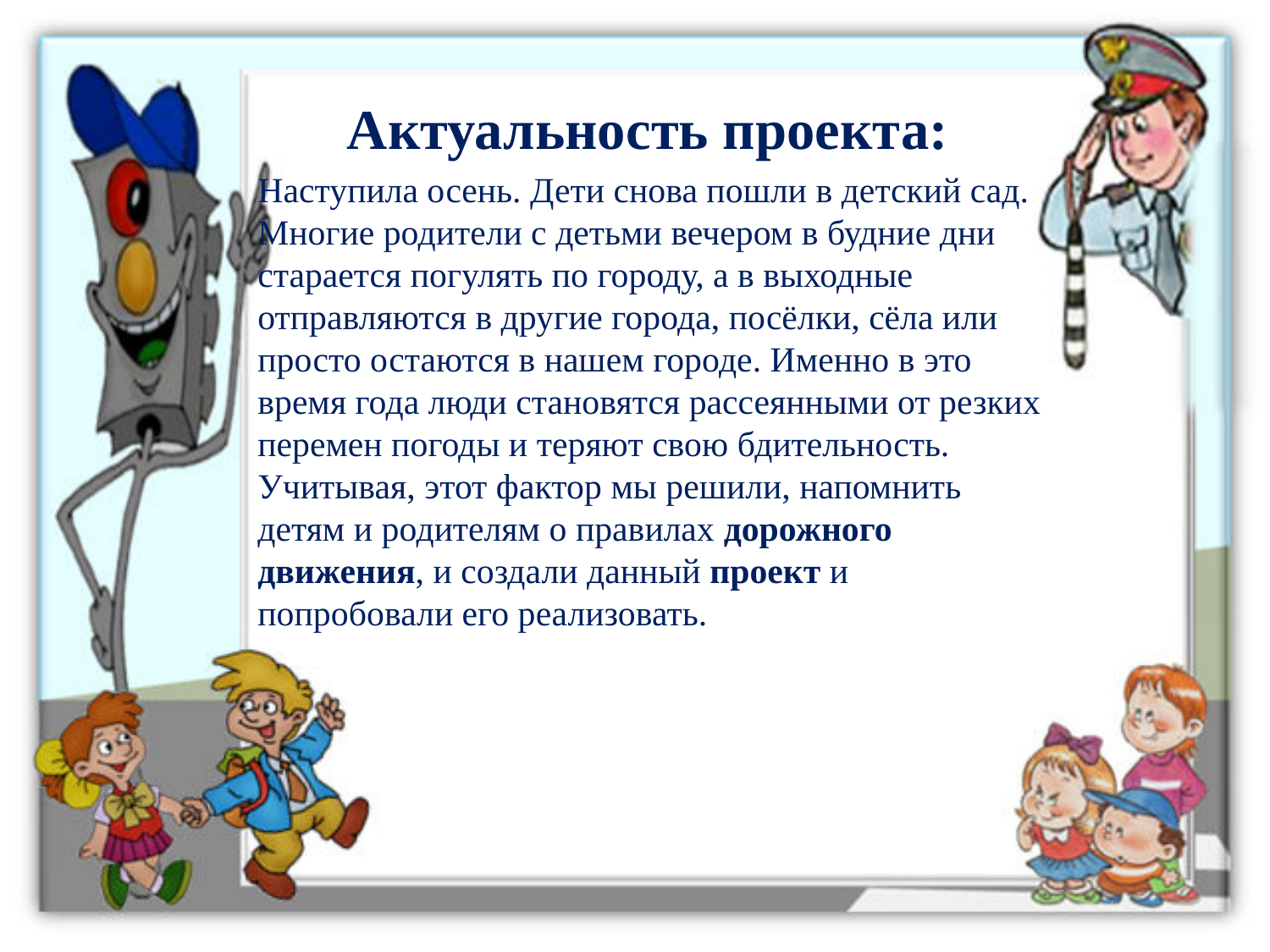

Актуальность проекта:
Наступила осень. Дети снова пошли в детский сад. Многие родители с детьми вечером в будние дни старается погулять по городу, а в выходные отправляются в другие города, посёлки, сёла или просто остаются в нашем городе. Именно в это время года люди становятся рассеянными от резких перемен погоды и теряют свою бдительность. Учитывая, этот фактор мы решили, напомнить детям и родителям о правилах дорожного движения, и создали данный проект и попробовали его реализовать.